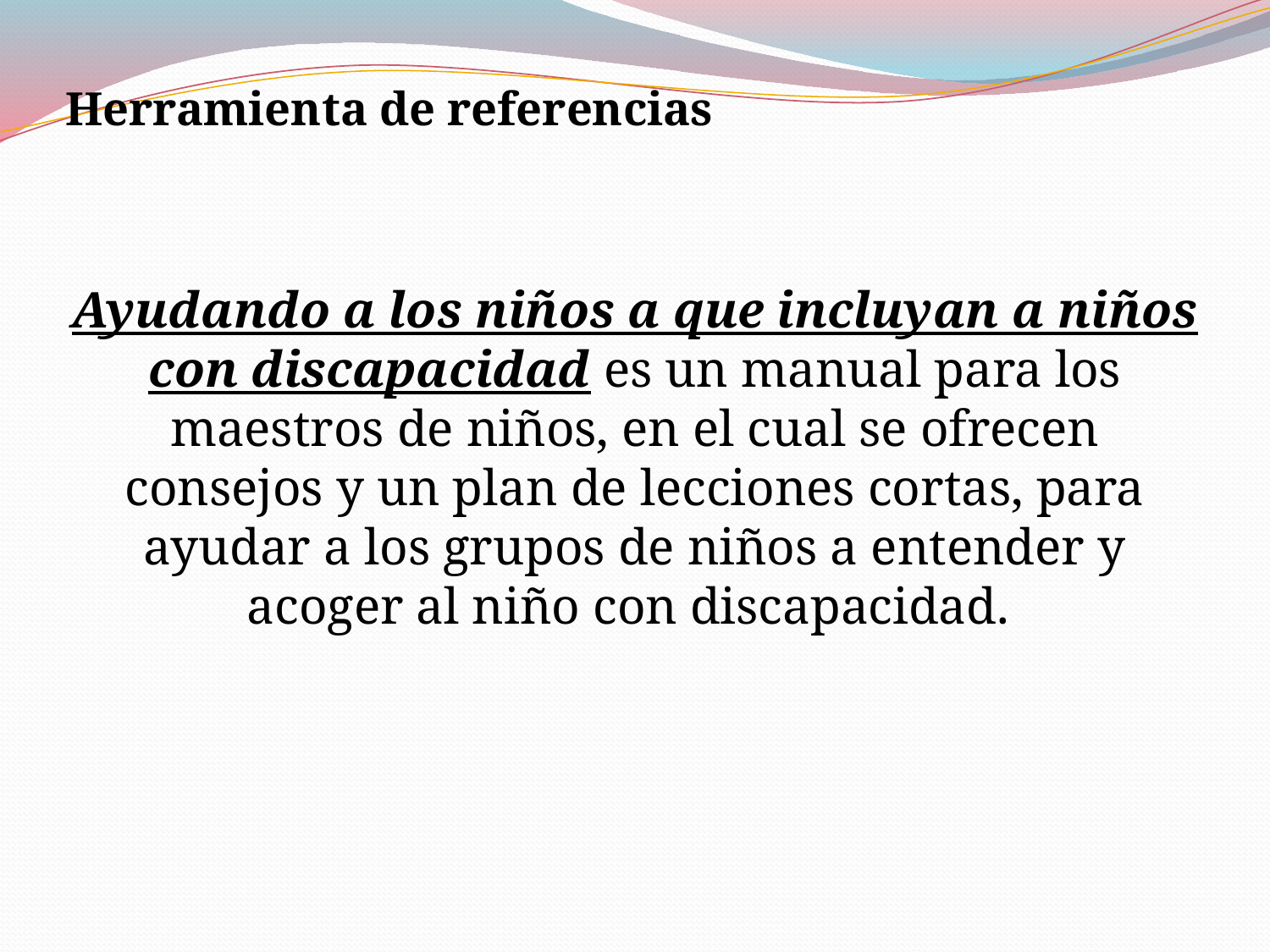

Herramienta de referencias

Ayudando a los niños a que incluyan a niños con discapacidad es un manual para los maestros de niños, en el cual se ofrecen consejos y un plan de lecciones cortas, para ayudar a los grupos de niños a entender y acoger al niño con discapacidad.